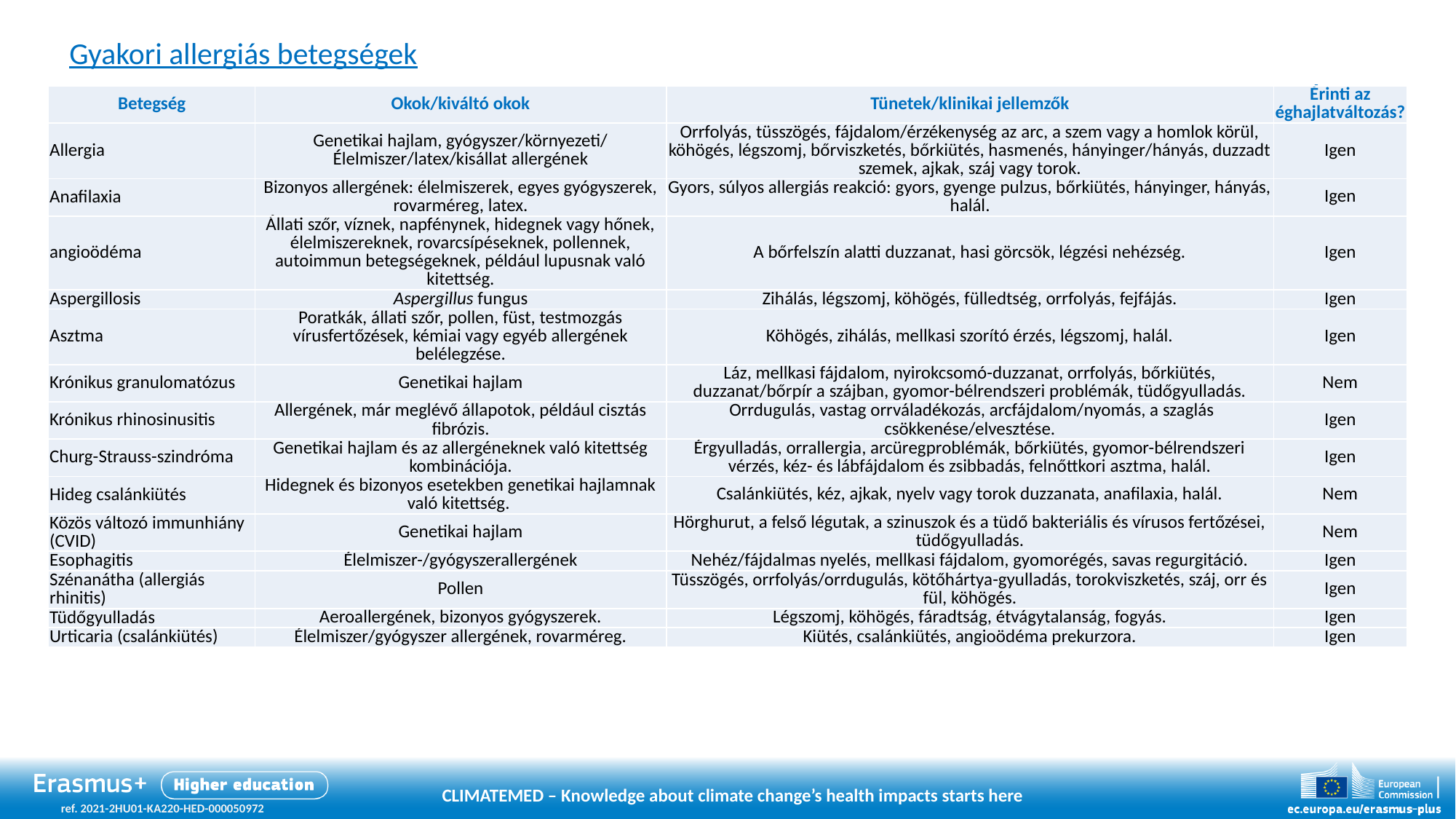

Gyakori allergiás betegségek
| Betegség | Okok/kiváltó okok | Tünetek/klinikai jellemzők | Érinti az éghajlatváltozás? |
| --- | --- | --- | --- |
| Allergia | Genetikai hajlam, gyógyszer/környezeti/ Élelmiszer/latex/kisállat allergének | Orrfolyás, tüsszögés, fájdalom/érzékenység az arc, a szem vagy a homlok körül, köhögés, légszomj, bőrviszketés, bőrkiütés, hasmenés, hányinger/hányás, duzzadt szemek, ajkak, száj vagy torok. | Igen |
| Anafilaxia | Bizonyos allergének: élelmiszerek, egyes gyógyszerek, rovarméreg, latex. | Gyors, súlyos allergiás reakció: gyors, gyenge pulzus, bőrkiütés, hányinger, hányás, halál. | Igen |
| angioödéma | Állati szőr, víznek, napfénynek, hidegnek vagy hőnek, élelmiszereknek, rovarcsípéseknek, pollennek, autoimmun betegségeknek, például lupusnak való kitettség. | A bőrfelszín alatti duzzanat, hasi görcsök, légzési nehézség. | Igen |
| Aspergillosis | Aspergillus fungus | Zihálás, légszomj, köhögés, fülledtség, orrfolyás, fejfájás. | Igen |
| Asztma | Poratkák, állati szőr, pollen, füst, testmozgás vírusfertőzések, kémiai vagy egyéb allergének belélegzése. | Köhögés, zihálás, mellkasi szorító érzés, légszomj, halál. | Igen |
| Krónikus granulomatózus | Genetikai hajlam | Láz, mellkasi fájdalom, nyirokcsomó-duzzanat, orrfolyás, bőrkiütés, duzzanat/bőrpír a szájban, gyomor-bélrendszeri problémák, tüdőgyulladás. | Nem |
| Krónikus rhinosinusitis | Allergének, már meglévő állapotok, például cisztás fibrózis. | Orrdugulás, vastag orrváladékozás, arcfájdalom/nyomás, a szaglás csökkenése/elvesztése. | Igen |
| Churg-Strauss-szindróma | Genetikai hajlam és az allergéneknek való kitettség kombinációja. | Érgyulladás, orrallergia, arcüregproblémák, bőrkiütés, gyomor-bélrendszeri vérzés, kéz- és lábfájdalom és zsibbadás, felnőttkori asztma, halál. | Igen |
| Hideg csalánkiütés | Hidegnek és bizonyos esetekben genetikai hajlamnak való kitettség. | Csalánkiütés, kéz, ajkak, nyelv vagy torok duzzanata, anafilaxia, halál. | Nem |
| Közös változó immunhiány (CVID) | Genetikai hajlam | Hörghurut, a felső légutak, a szinuszok és a tüdő bakteriális és vírusos fertőzései, tüdőgyulladás. | Nem |
| Esophagitis | Élelmiszer-/gyógyszerallergének | Nehéz/fájdalmas nyelés, mellkasi fájdalom, gyomorégés, savas regurgitáció. | Igen |
| Szénanátha (allergiás rhinitis) | Pollen | Tüsszögés, orrfolyás/orrdugulás, kötőhártya-gyulladás, torokviszketés, száj, orr és fül, köhögés. | Igen |
| Tüdőgyulladás | Aeroallergének, bizonyos gyógyszerek. | Légszomj, köhögés, fáradtság, étvágytalanság, fogyás. | Igen |
| Urticaria (csalánkiütés) | Élelmiszer/gyógyszer allergének, rovarméreg. | Kiütés, csalánkiütés, angioödéma prekurzora. | Igen |